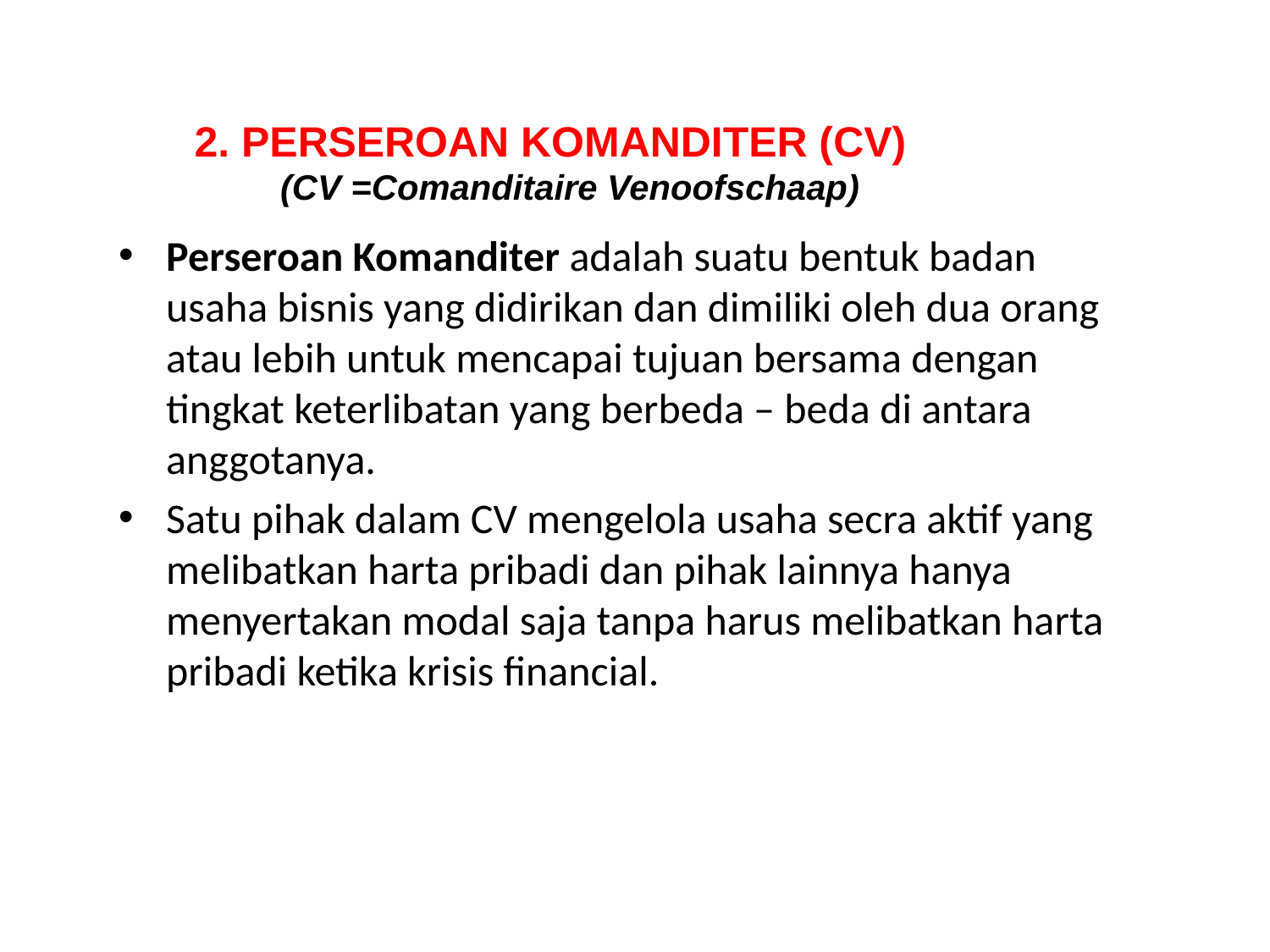

# 2. PERSEROAN KOMANDITER (CV) (CV =Comanditaire Venoofschaap)
Perseroan Komanditer adalah suatu bentuk badan usaha bisnis yang didirikan dan dimiliki oleh dua orang atau lebih untuk mencapai tujuan bersama dengan tingkat keterlibatan yang berbeda – beda di antara anggotanya.
Satu pihak dalam CV mengelola usaha secra aktif yang melibatkan harta pribadi dan pihak lainnya hanya menyertakan modal saja tanpa harus melibatkan harta pribadi ketika krisis financial.